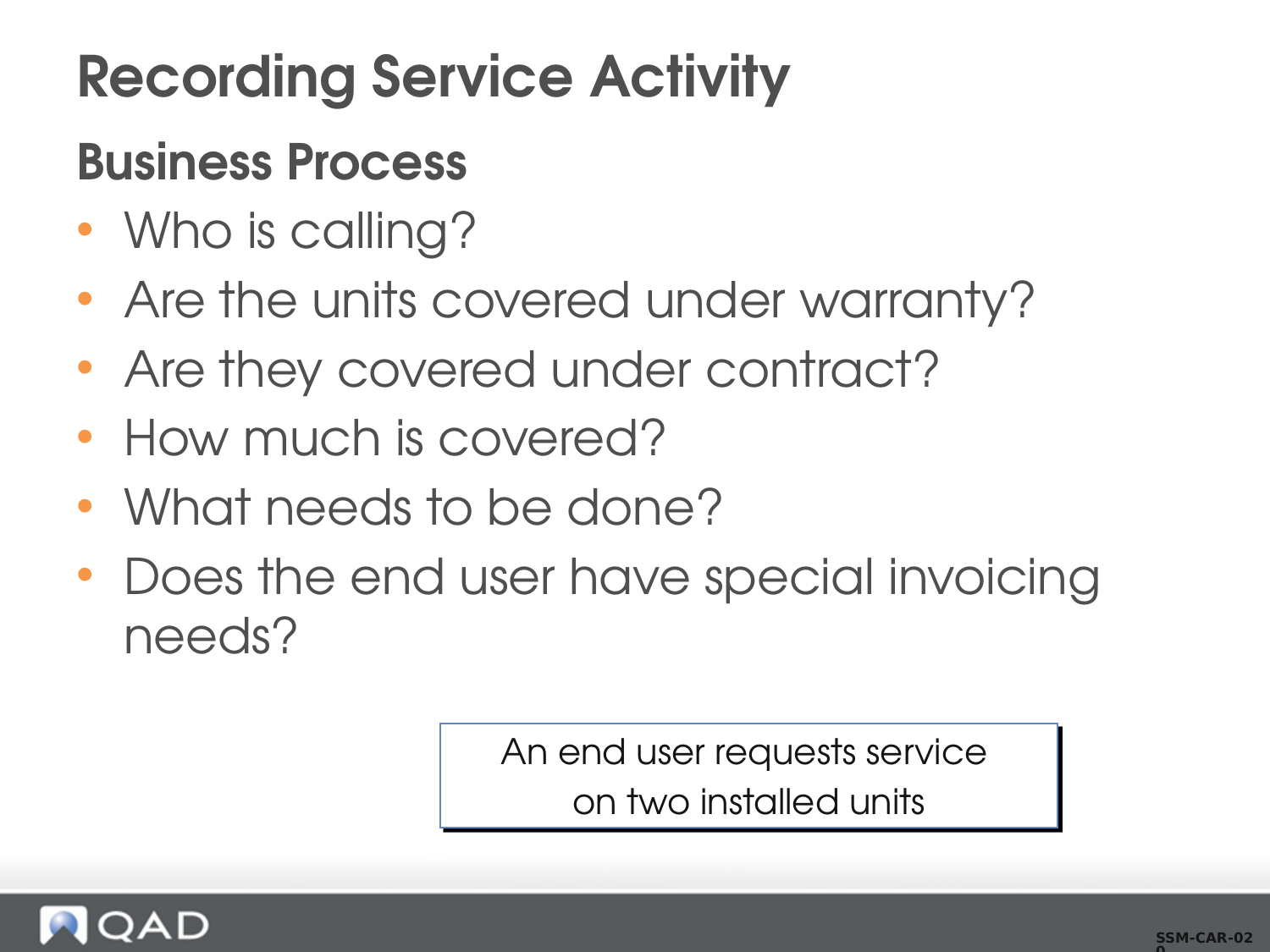

# Recording Service Activity
Business Process
Who is calling?
Are the units covered under warranty?
Are they covered under contract?
How much is covered?
What needs to be done?
Does the end user have special invoicing needs?

An end user requests service
on two installed units
SSM-CAR-020